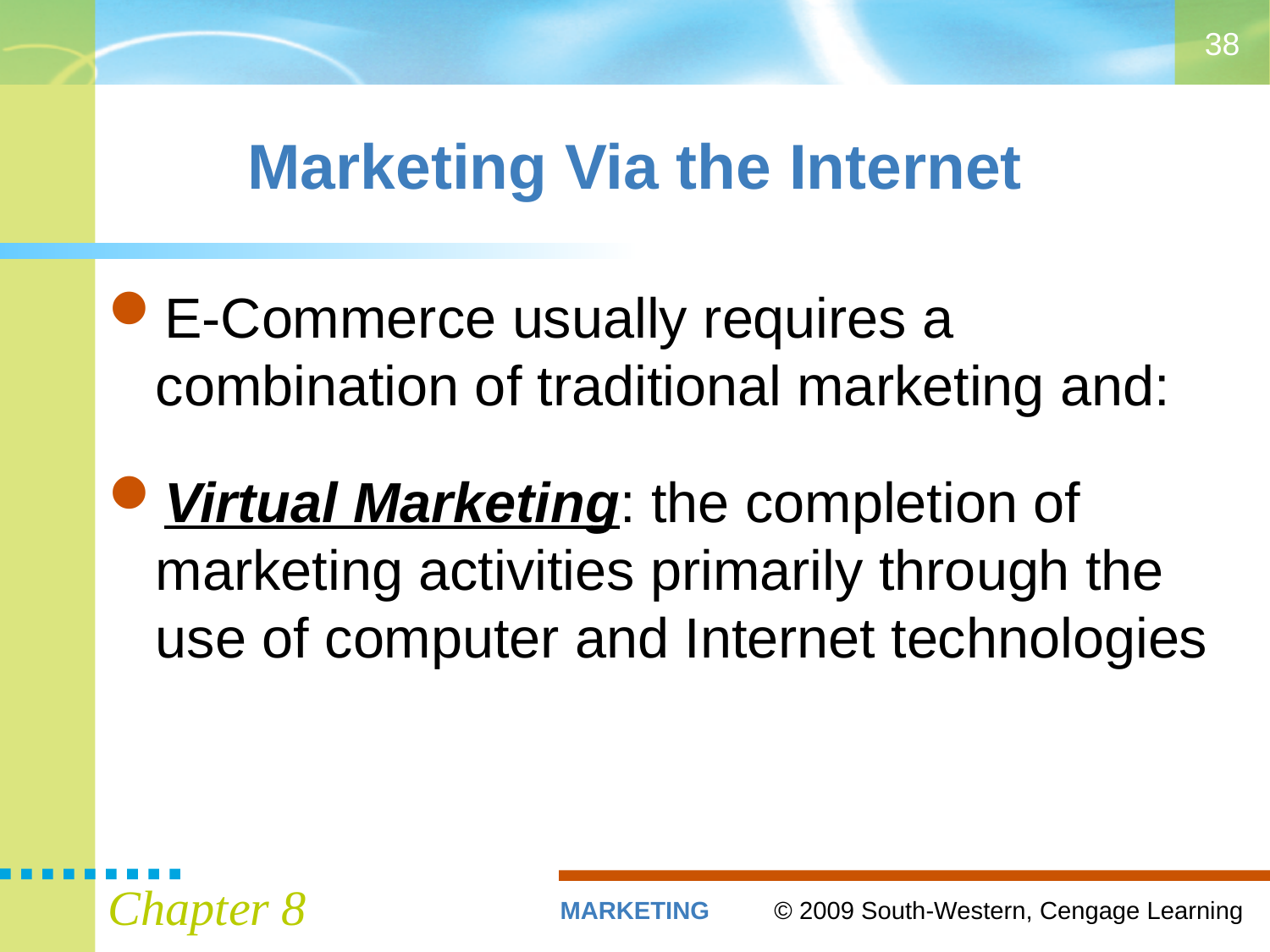

38
# Marketing Via the Internet
E-Commerce usually requires a combination of traditional marketing and:
Virtual Marketing: the completion of marketing activities primarily through the use of computer and Internet technologies
Chapter 8